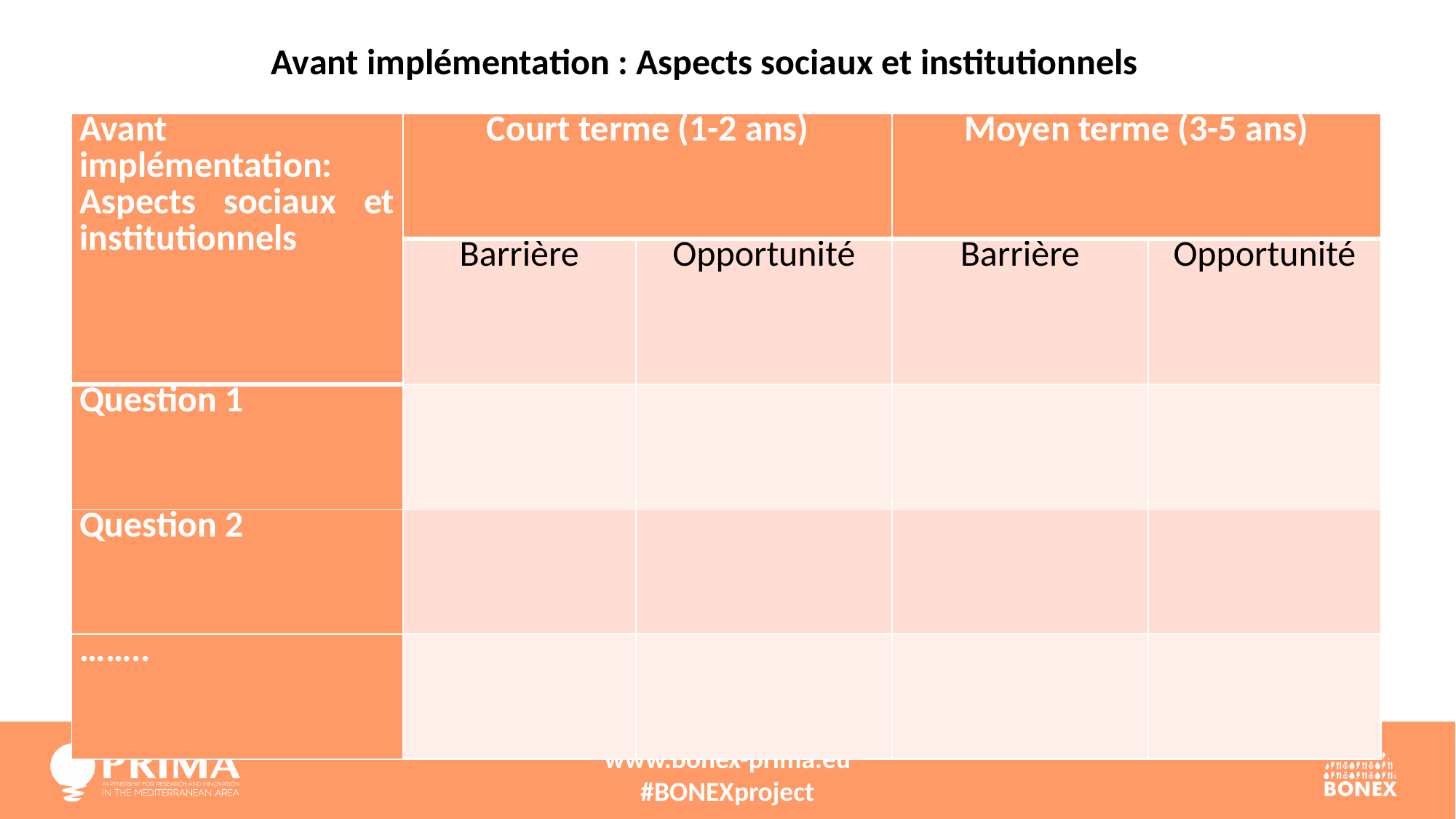

Avant implémentation : Aspects sociaux et institutionnels
| Avant implémentation: Aspects sociaux et institutionnels | Court terme (1-2 ans) |  | Moyen terme (3-5 ans) |  |
| --- | --- | --- | --- | --- |
|  | Barrière | Opportunité | Barrière | Opportunité |
| Question 1 |  |  |  |  |
| Question 2 |  |  |  |  |
| …….. |  |  |  |  |